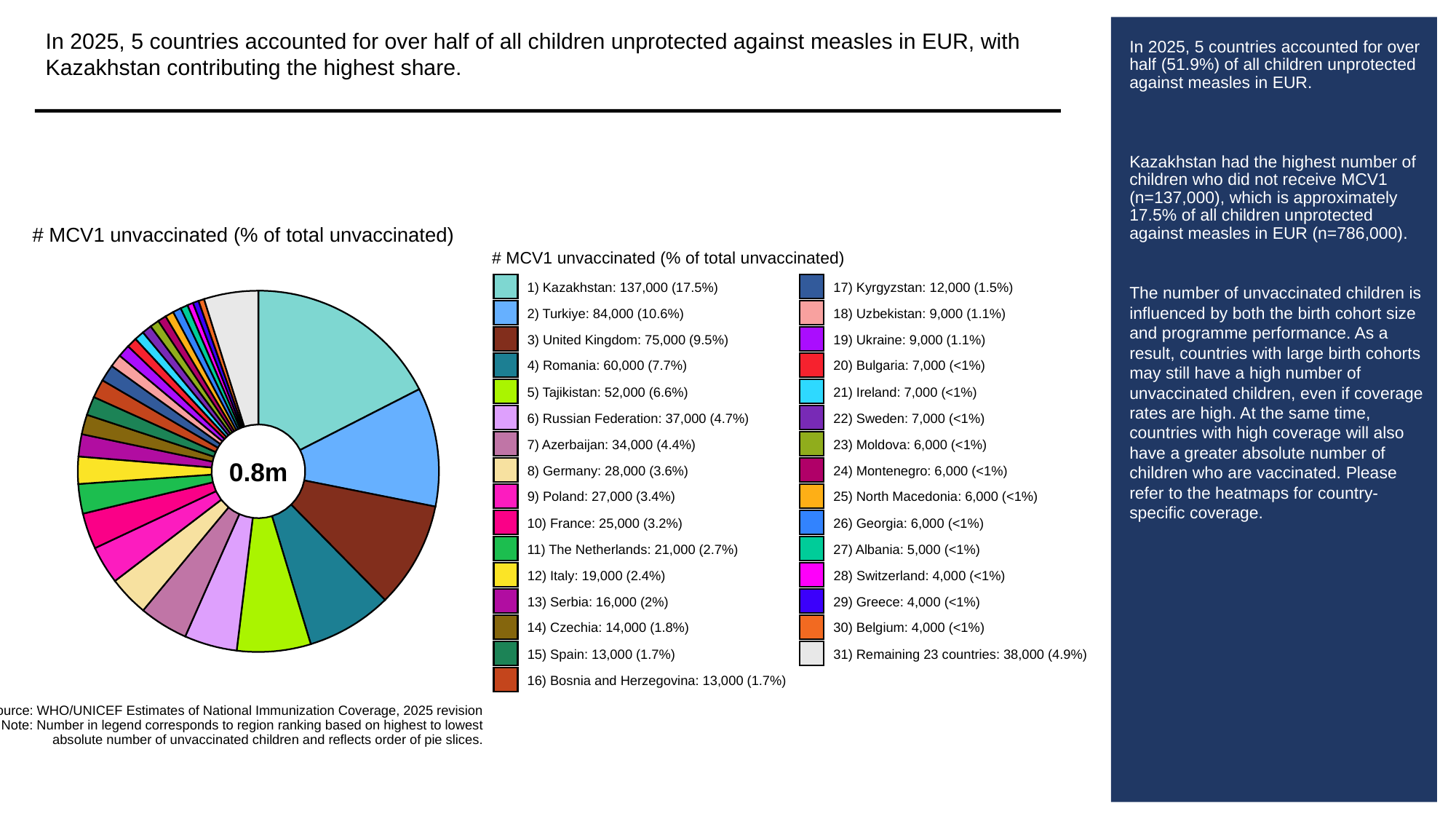

In 2025, 5 countries accounted for over half of all children unprotected against measles in EUR, with Kazakhstan contributing the highest share.
# In 2025, 5 countries accounted for over half (51.9%) of all children unprotected against measles in EUR.

Kazakhstan had the highest number of children who did not receive MCV1 (n=137,000), which is approximately 17.5% of all children unprotected against measles in EUR (n=786,000).

The number of unvaccinated children is influenced by both the birth cohort size and programme performance. As a result, countries with large birth cohorts may still have a high number of unvaccinated children, even if coverage rates are high. At the same time, countries with high coverage will also have a greater absolute number of children who are vaccinated. Please refer to the heatmaps for country-specific coverage.

# MCV1 unvaccinated (% of total unvaccinated)
# MCV1 unvaccinated (% of total unvaccinated)

1) Kazakhstan: 137,000 (17.5%)
17) Kyrgyzstan: 12,000 (1.5%)

2) Turkiye: 84,000 (10.6%)
18) Uzbekistan: 9,000 (1.1%)

3) United Kingdom: 75,000 (9.5%)
19) Ukraine: 9,000 (1.1%)

4) Romania: 60,000 (7.7%)
20) Bulgaria: 7,000 (<1%)

5) Tajikistan: 52,000 (6.6%)
21) Ireland: 7,000 (<1%)

6) Russian Federation: 37,000 (4.7%)
22) Sweden: 7,000 (<1%)

7) Azerbaijan: 34,000 (4.4%)
23) Moldova: 6,000 (<1%)

0.8m
8) Germany: 28,000 (3.6%)
24) Montenegro: 6,000 (<1%)

9) Poland: 27,000 (3.4%)
25) North Macedonia: 6,000 (<1%)

10) France: 25,000 (3.2%)
26) Georgia: 6,000 (<1%)

11) The Netherlands: 21,000 (2.7%)
27) Albania: 5,000 (<1%)

12) Italy: 19,000 (2.4%)
28) Switzerland: 4,000 (<1%)

13) Serbia: 16,000 (2%)
29) Greece: 4,000 (<1%)

14) Czechia: 14,000 (1.8%)
30) Belgium: 4,000 (<1%)

15) Spain: 13,000 (1.7%)
31) Remaining 23 countries: 38,000 (4.9%)

16) Bosnia and Herzegovina: 13,000 (1.7%)
Source: WHO/UNICEF Estimates of National Immunization Coverage, 2025 revision
Note: Number in legend corresponds to region ranking based on highest to lowest
absolute number of unvaccinated children and reflects order of pie slices.